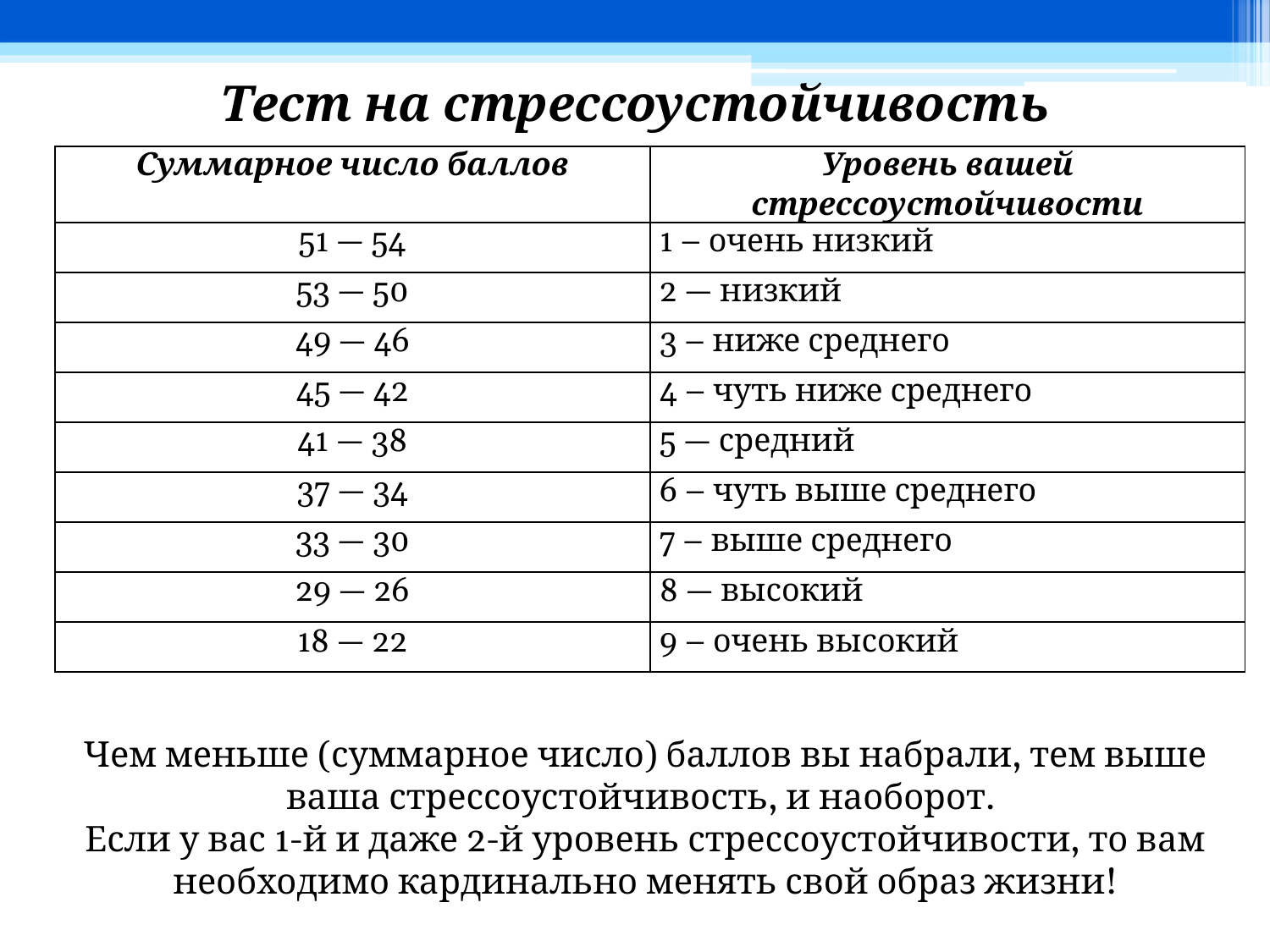

Тест на стрессоустойчивость
| Суммарное число баллов | Уровень вашей стрессоустойчивости |
| --- | --- |
| 51 — 54 | 1 – очень низкий |
| 53 — 50 | 2 — низкий |
| 49 — 46 | 3 – ниже среднего |
| 45 — 42 | 4 – чуть ниже среднего |
| 41 — 38 | 5 — средний |
| 37 — 34 | 6 – чуть выше среднего |
| 33 — 30 | 7 – выше среднего |
| 29 — 26 | 8 — высокий |
| 18 — 22 | 9 – очень высокий |
Чем меньше (суммарное число) баллов вы набрали, тем выше ваша стрессоустойчивость, и наоборот.
Если у вас 1-й и даже 2-й уровень стрессоустойчивости, то вам необходимо кардинально менять свой образ жизни!